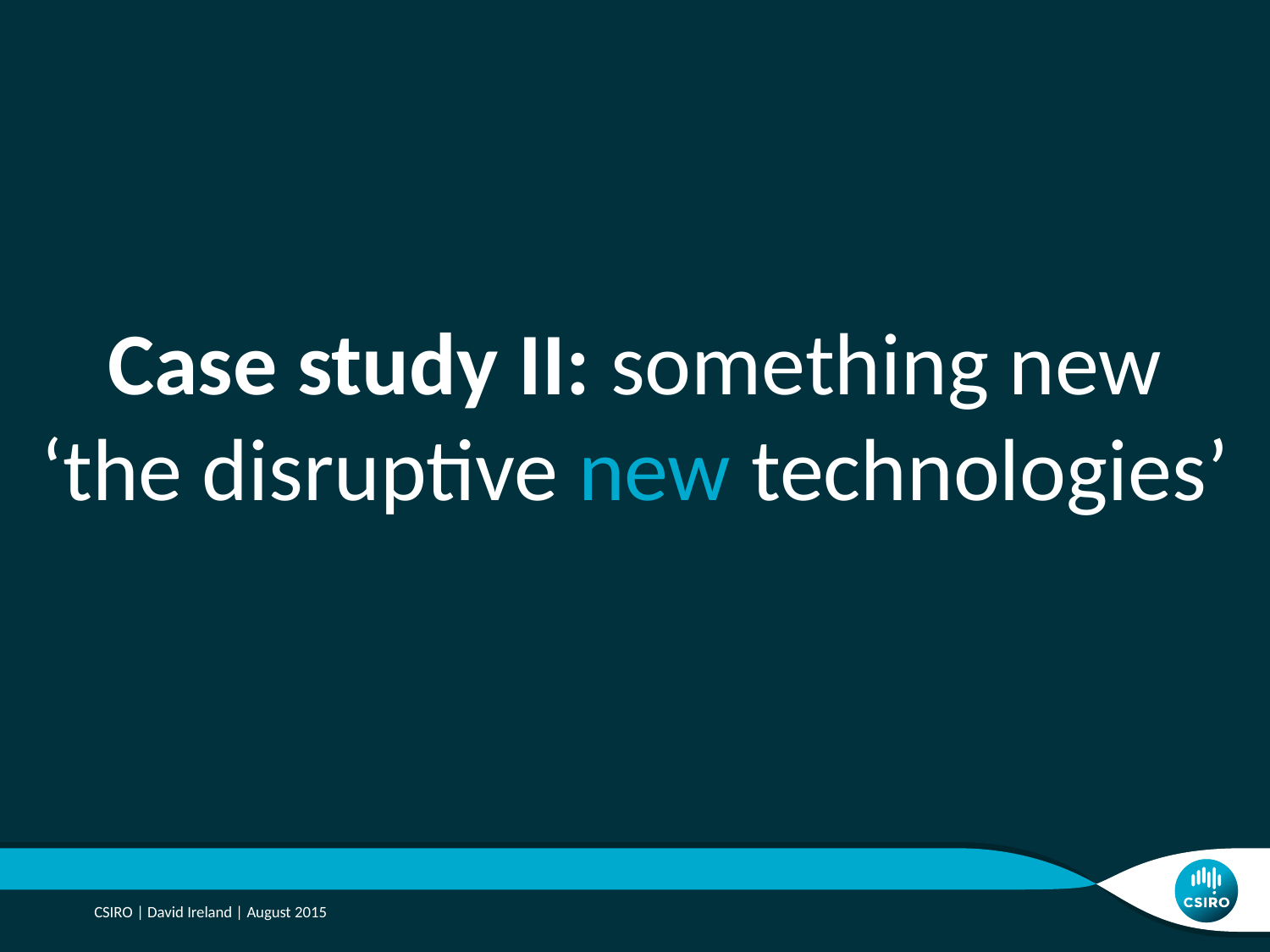

Case study II: something new
‘the disruptive new technologies’
CSIRO | David Ireland | August 2015